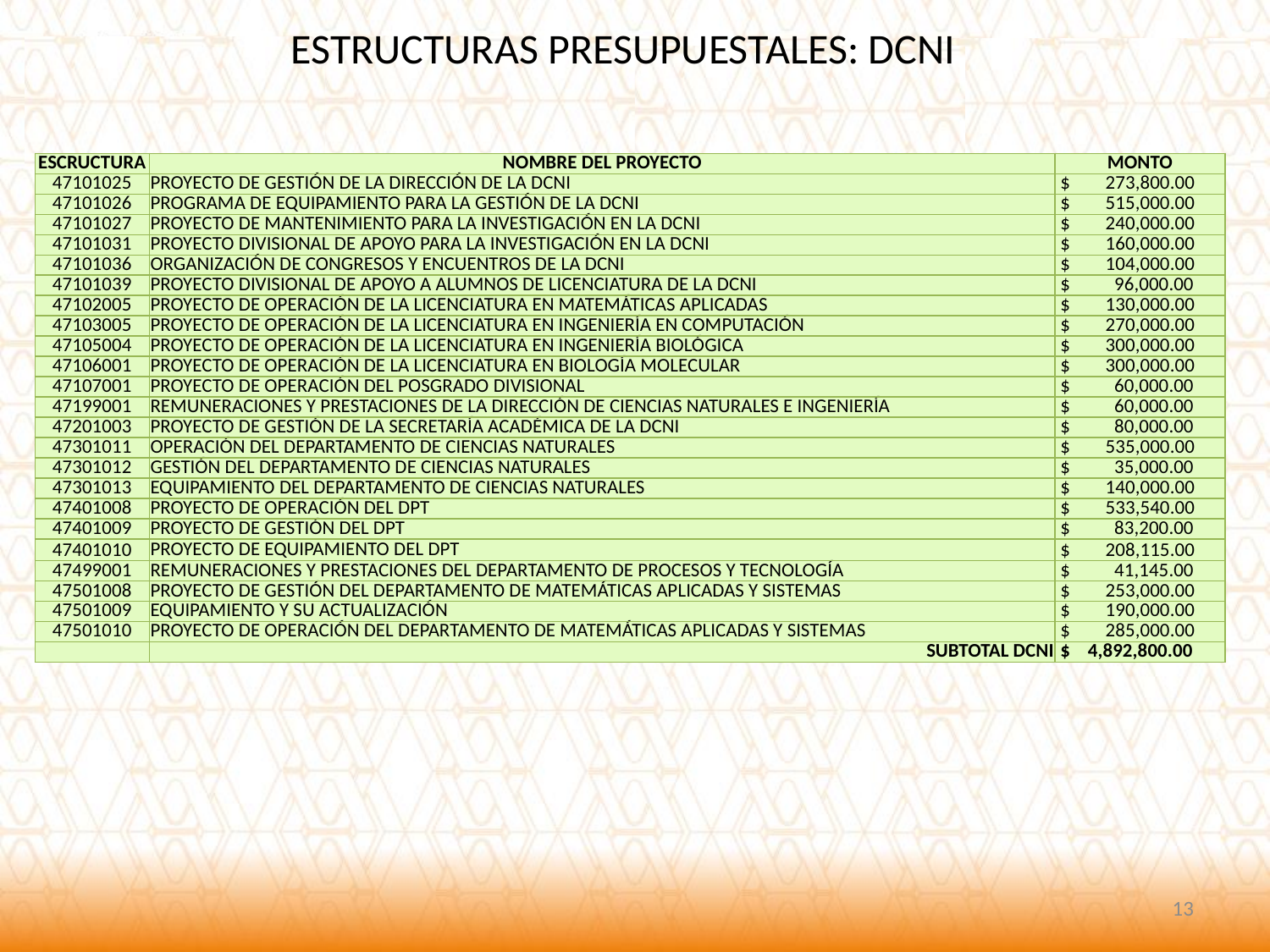

ESTRUCTURAS PRESUPUESTALES: DCNI
| ESCRUCTURA | NOMBRE DEL PROYECTO | MONTO |
| --- | --- | --- |
| 47101025 | PROYECTO DE GESTIÓN DE LA DIRECCIÓN DE LA DCNI | $ 273,800.00 |
| 47101026 | PROGRAMA DE EQUIPAMIENTO PARA LA GESTIÓN DE LA DCNI | $ 515,000.00 |
| 47101027 | PROYECTO DE MANTENIMIENTO PARA LA INVESTIGACIÓN EN LA DCNI | $ 240,000.00 |
| 47101031 | PROYECTO DIVISIONAL DE APOYO PARA LA INVESTIGACIÓN EN LA DCNI | $ 160,000.00 |
| 47101036 | ORGANIZACIÓN DE CONGRESOS Y ENCUENTROS DE LA DCNI | $ 104,000.00 |
| 47101039 | PROYECTO DIVISIONAL DE APOYO A ALUMNOS DE LICENCIATURA DE LA DCNI | $ 96,000.00 |
| 47102005 | PROYECTO DE OPERACIÓN DE LA LICENCIATURA EN MATEMÁTICAS APLICADAS | $ 130,000.00 |
| 47103005 | PROYECTO DE OPERACIÓN DE LA LICENCIATURA EN INGENIERÍA EN COMPUTACIÓN | $ 270,000.00 |
| 47105004 | PROYECTO DE OPERACIÓN DE LA LICENCIATURA EN INGENIERÍA BIOLÓGICA | $ 300,000.00 |
| 47106001 | PROYECTO DE OPERACIÓN DE LA LICENCIATURA EN BIOLOGÍA MOLECULAR | $ 300,000.00 |
| 47107001 | PROYECTO DE OPERACIÓN DEL POSGRADO DIVISIONAL | $ 60,000.00 |
| 47199001 | REMUNERACIONES Y PRESTACIONES DE LA DIRECCIÓN DE CIENCIAS NATURALES E INGENIERÍA | $ 60,000.00 |
| 47201003 | PROYECTO DE GESTIÓN DE LA SECRETARÍA ACADÉMICA DE LA DCNI | $ 80,000.00 |
| 47301011 | OPERACIÓN DEL DEPARTAMENTO DE CIENCIAS NATURALES | $ 535,000.00 |
| 47301012 | GESTIÓN DEL DEPARTAMENTO DE CIENCIAS NATURALES | $ 35,000.00 |
| 47301013 | EQUIPAMIENTO DEL DEPARTAMENTO DE CIENCIAS NATURALES | $ 140,000.00 |
| 47401008 | PROYECTO DE OPERACIÓN DEL DPT | $ 533,540.00 |
| 47401009 | PROYECTO DE GESTIÓN DEL DPT | $ 83,200.00 |
| 47401010 | PROYECTO DE EQUIPAMIENTO DEL DPT | $ 208,115.00 |
| 47499001 | REMUNERACIONES Y PRESTACIONES DEL DEPARTAMENTO DE PROCESOS Y TECNOLOGÍA | $ 41,145.00 |
| 47501008 | PROYECTO DE GESTIÓN DEL DEPARTAMENTO DE MATEMÁTICAS APLICADAS Y SISTEMAS | $ 253,000.00 |
| 47501009 | EQUIPAMIENTO Y SU ACTUALIZACIÓN | $ 190,000.00 |
| 47501010 | PROYECTO DE OPERACIÓN DEL DEPARTAMENTO DE MATEMÁTICAS APLICADAS Y SISTEMAS | $ 285,000.00 |
|  | SUBTOTAL DCNI | $ 4,892,800.00 |
13